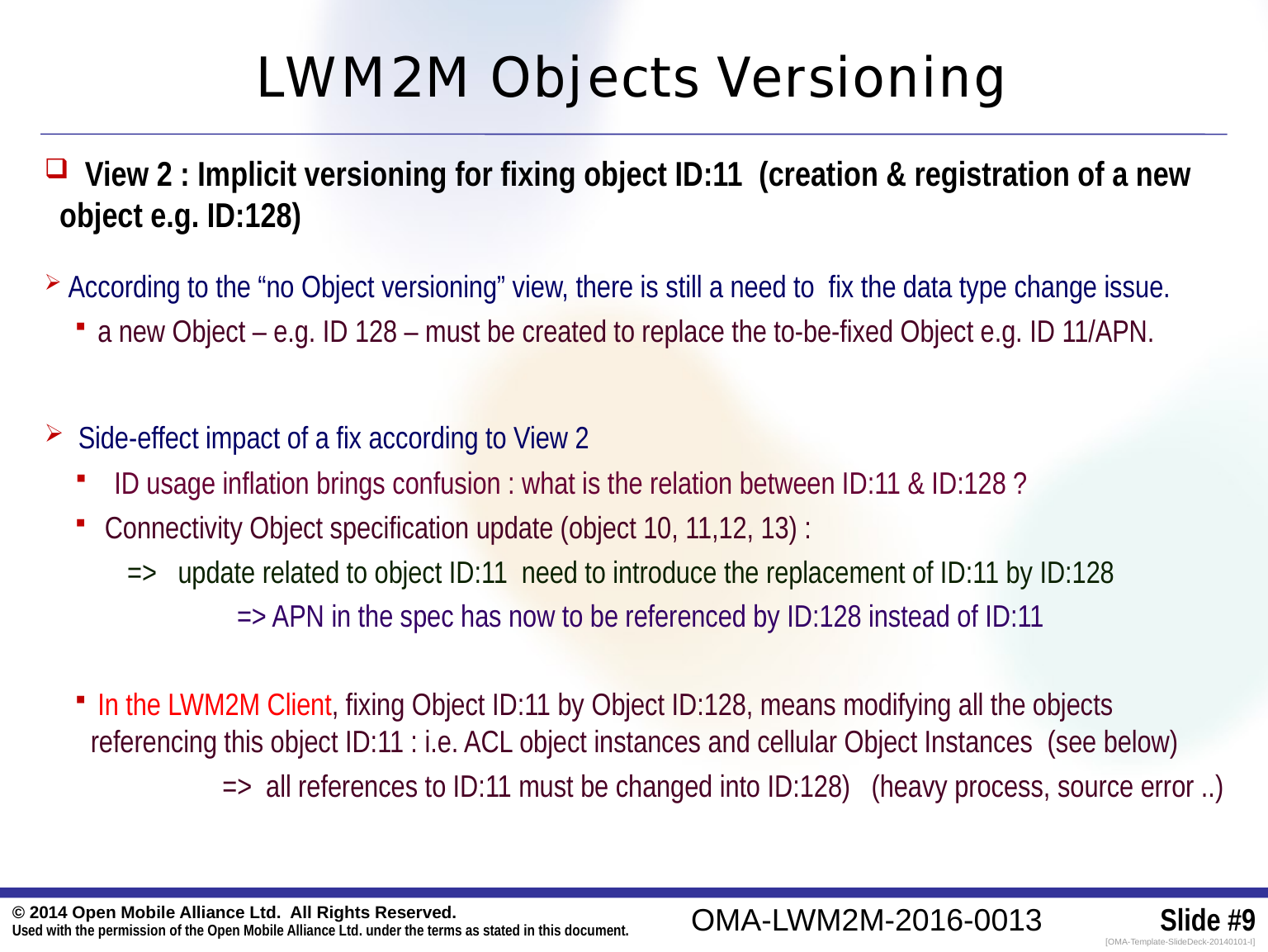

# LWM2M Objects Versioning
  View 2 : Implicit versioning for fixing object ID:11  (creation & registration of a new object e.g. ID:128)

 According to the “no Object versioning” view, there is still a need to  fix the data type change issue.
 a new Object – e.g. ID 128 – must be created to replace the to-be-fixed Object e.g. ID 11/APN.

  Side-effect impact of a fix according to View 2
ID usage inflation brings confusion : what is the relation between ID:11 & ID:128 ?
  Connectivity Object specification update (object 10, 11,12, 13) :
   =>   update related to object ID:11  need to introduce the replacement of ID:11 by ID:128
 => APN in the spec has now to be referenced by ID:128 instead of ID:11

 In the LWM2M Client, fixing Object ID:11 by Object ID:128, means modifying all the objects referencing this object ID:11 : i.e. ACL object instances and cellular Object Instances  (see below)
                     =>  all references to ID:11 must be changed into ID:128)   (heavy process, source error ..)